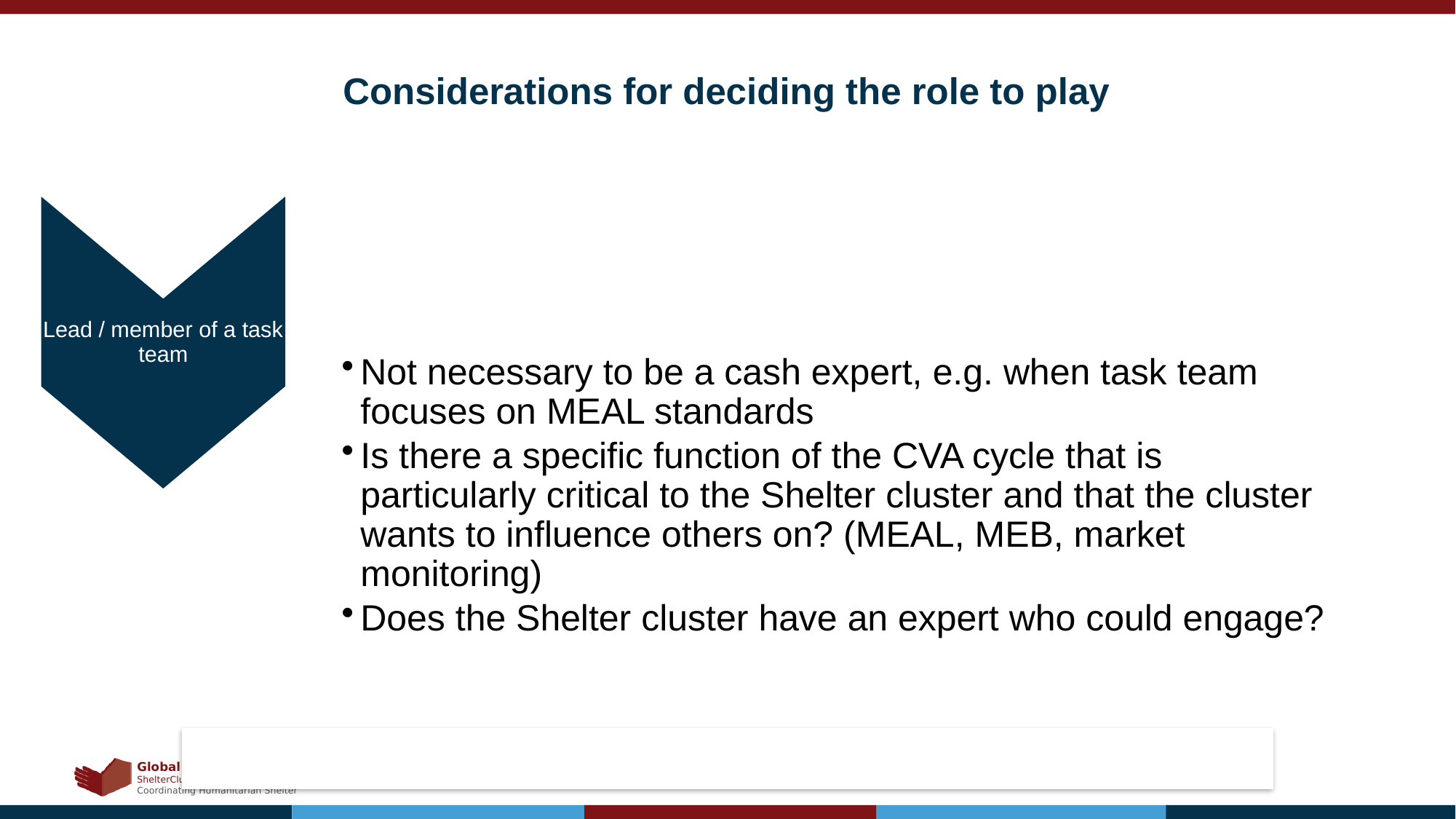

# Considerations for deciding the role to play

Lead / member of a task team
Not necessary to be a cash expert, e.g. when task team focuses on MEAL standards
Is there a specific function of the CVA cycle that is particularly critical to the Shelter cluster and that the cluster wants to influence others on? (MEAL, MEB, market monitoring)
Does the Shelter cluster have an expert who could engage?